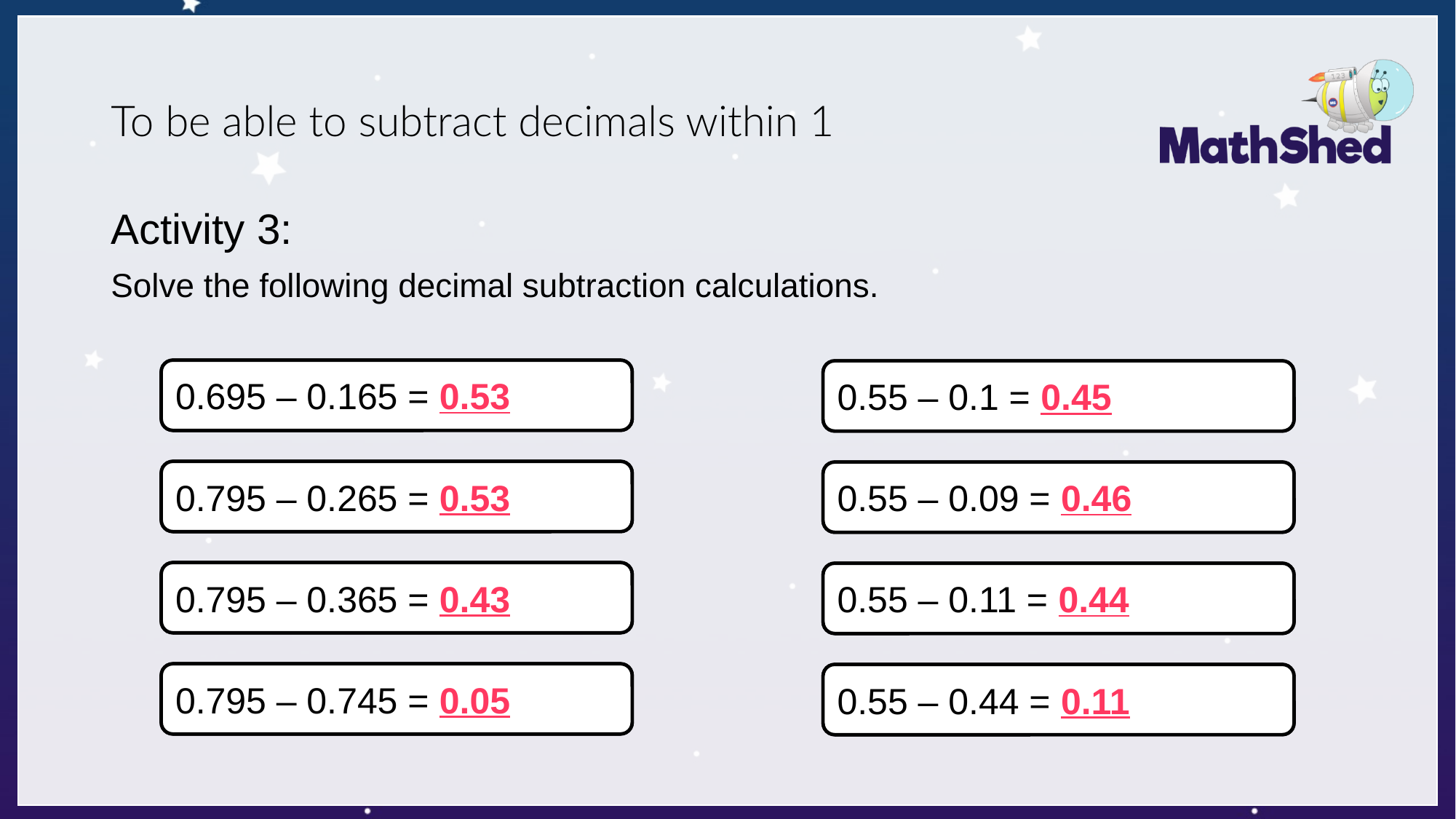

# To be able to subtract decimals within 1
Activity 3:
Solve the following decimal subtraction calculations.

0.695 – 0.165 = 0.211
0.695 – 0.165 = 0.53
0.55 – 0.1 = 0.211
0.55 – 0.1 = 0.45
0.795 – 0.265 = 0.211
0.795 – 0.265 = 0.53
0.55 – 0.09 = 0.211
0.55 – 0.09 = 0.46
0.795 – 0.365 = 0.211
0.795 – 0.365 = 0.43
0.55 – 0.11 = 0.211
0.55 – 0.11 = 0.44
0.795 – 0.745 = 0.211
0.795 – 0.745 = 0.05
0.55 – 0.44 = 0.211
0.55 – 0.44 = 0.11